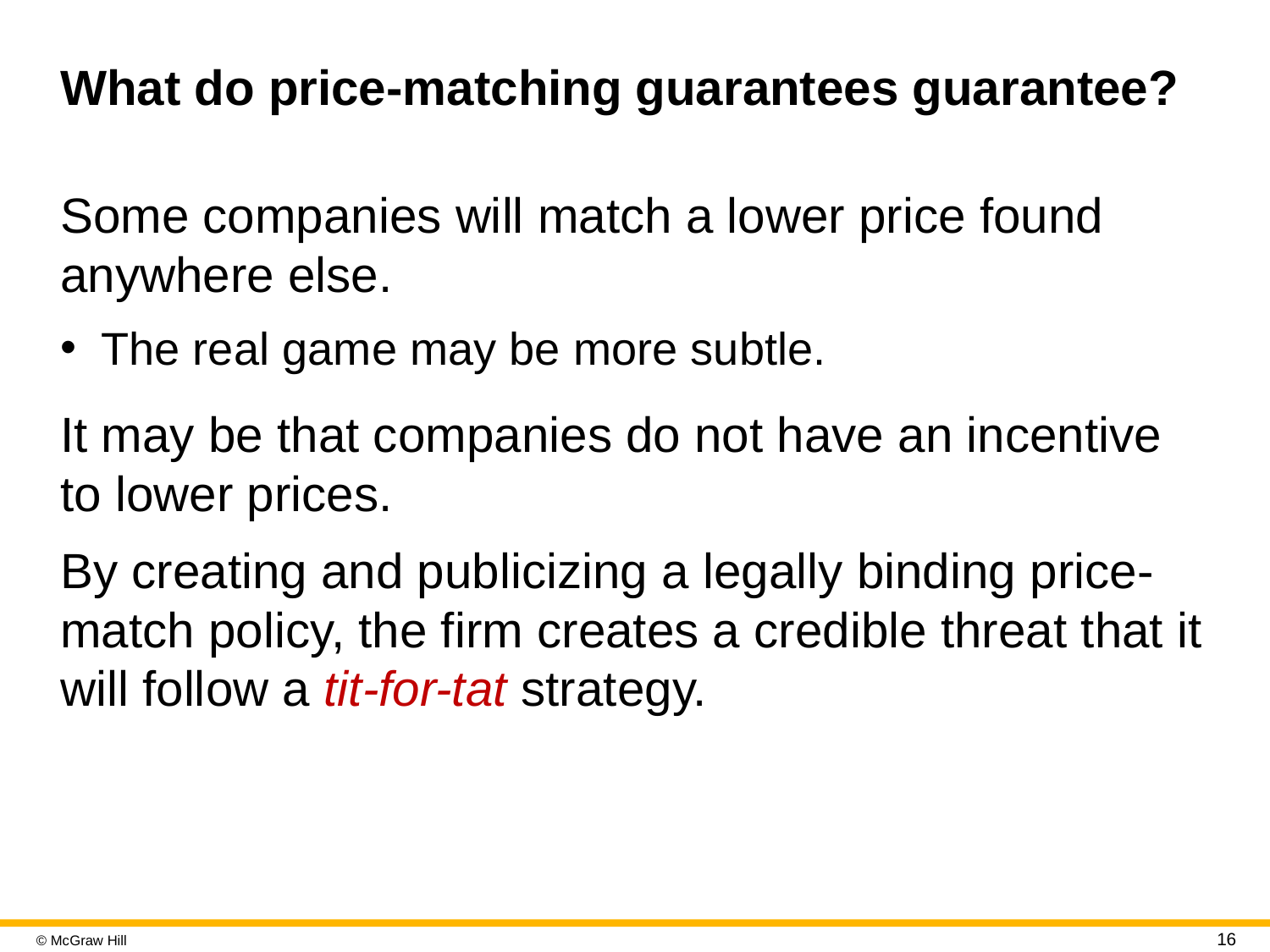

# What do price-matching guarantees guarantee?
Some companies will match a lower price found anywhere else.
The real game may be more subtle.
It may be that companies do not have an incentive to lower prices.
By creating and publicizing a legally binding price-match policy, the firm creates a credible threat that it will follow a tit-for-tat strategy.